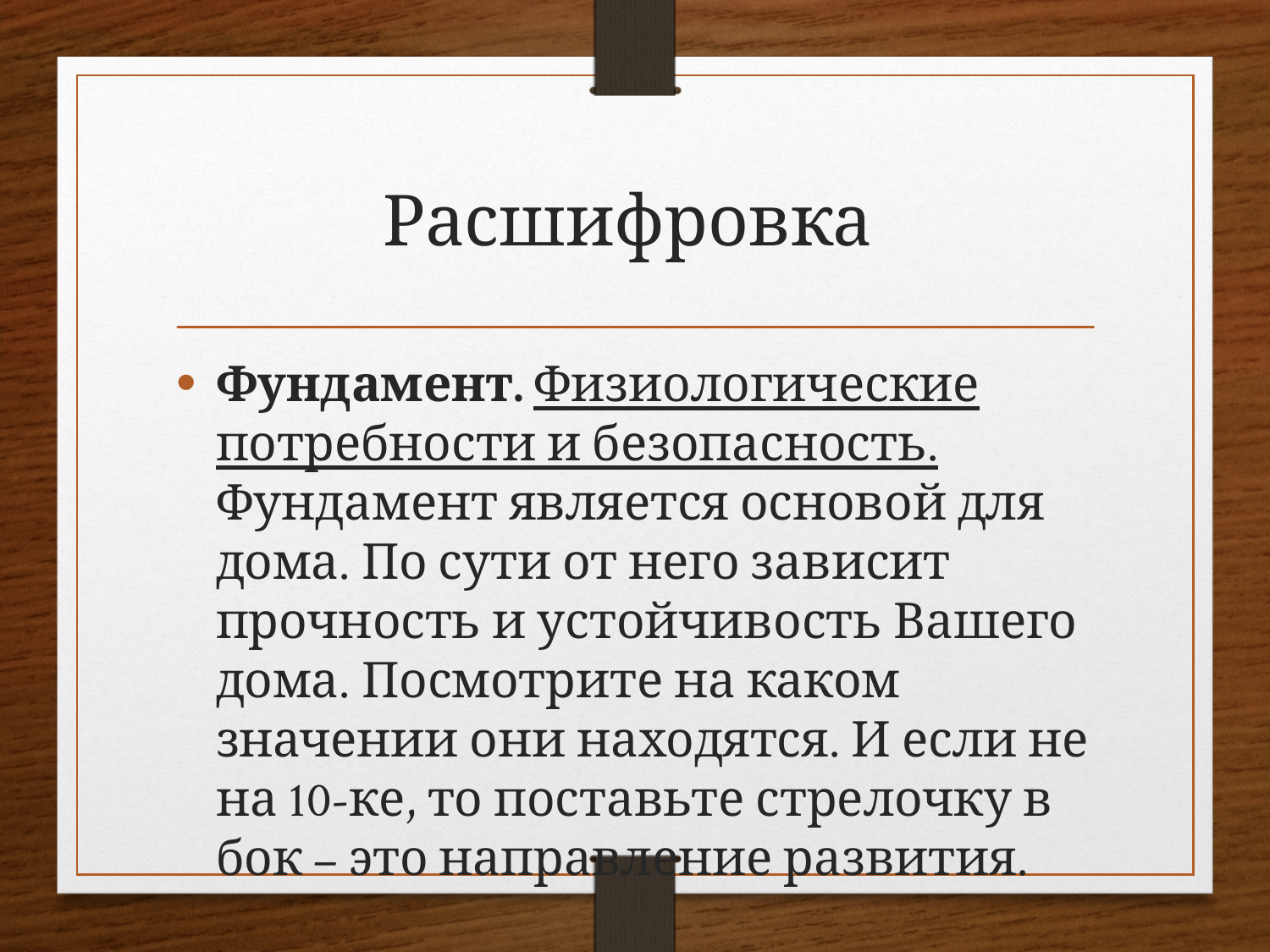

# Расшифровка
Фундамент. Физиологические потребности и безопасность. Фундамент является основой для дома. По сути от него зависит прочность и устойчивость Вашего дома. Посмотрите на каком значении они находятся. И если не на 10-ке, то поставьте стрелочку в бок – это направление развития.